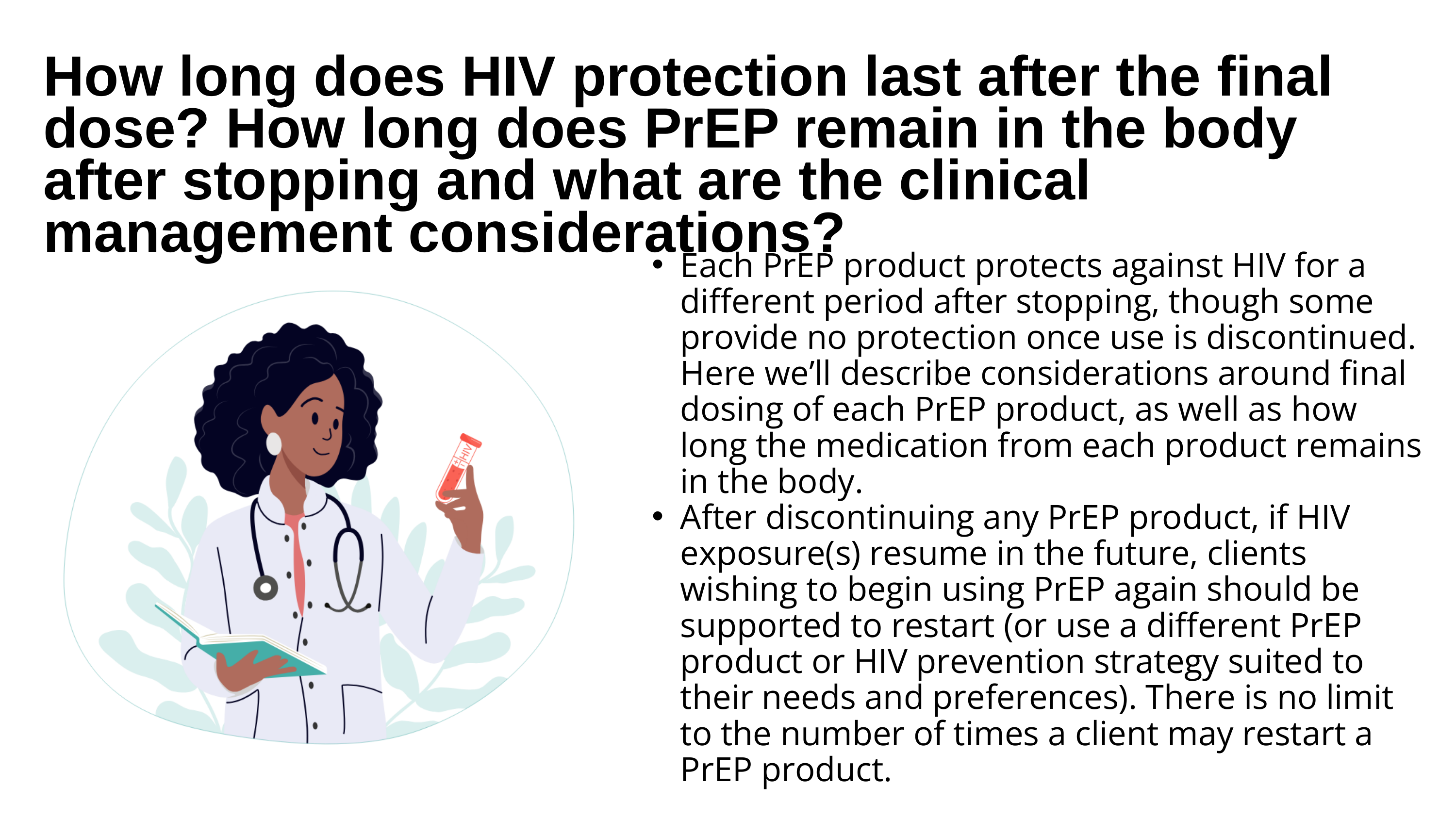

How long does HIV protection last after the final dose? How long does PrEP remain in the body after stopping and what are the clinical management considerations?
Each PrEP product protects against HIV for a different period after stopping, though some provide no protection once use is discontinued. Here we’ll describe considerations around final dosing of each PrEP product, as well as how long the medication from each product remains in the body.
After discontinuing any PrEP product, if HIV exposure(s) resume in the future, clients wishing to begin using PrEP again should be supported to restart (or use a different PrEP product or HIV prevention strategy suited to their needs and preferences). There is no limit to the number of times a client may restart a PrEP product.